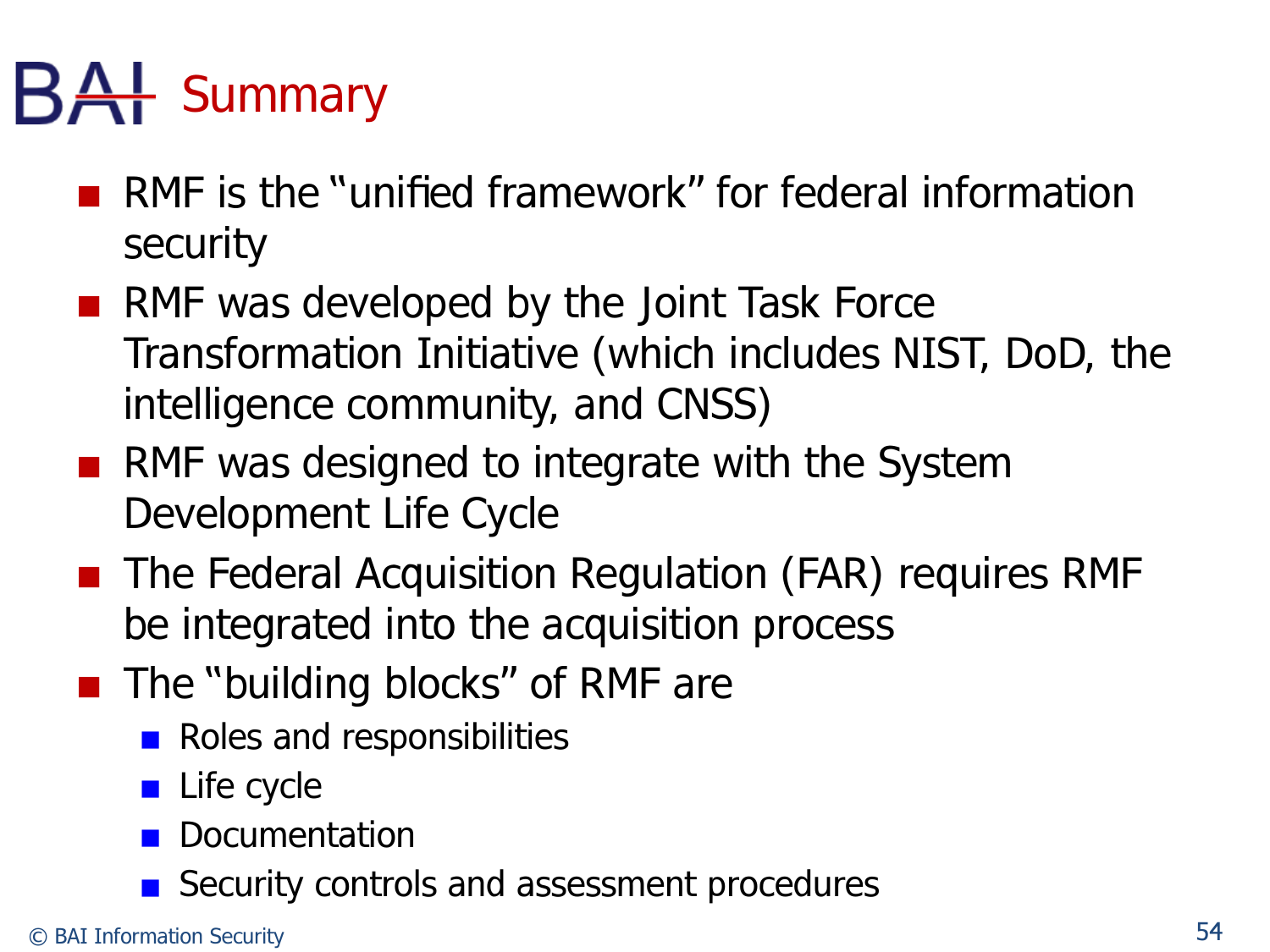

# Summary
RMF is the “unified framework” for federal information security
RMF was developed by the Joint Task Force Transformation Initiative (which includes NIST, DoD, the intelligence community, and CNSS)
RMF was designed to integrate with the System Development Life Cycle
The Federal Acquisition Regulation (FAR) requires RMF be integrated into the acquisition process
The “building blocks” of RMF are
Roles and responsibilities
Life cycle
Documentation
Security controls and assessment procedures